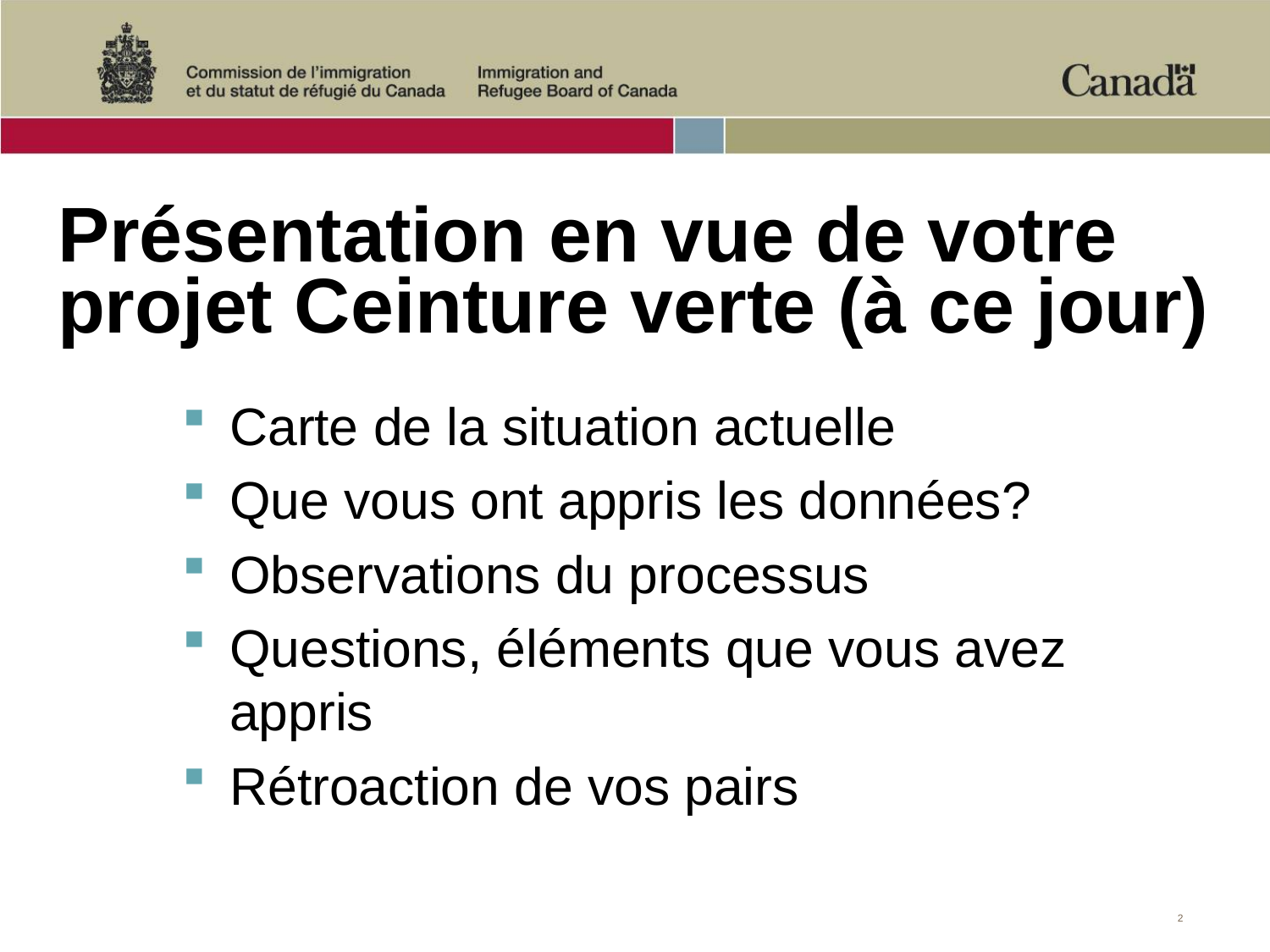

# Présentation en vue de votre projet Ceinture verte (à ce jour)
Carte de la situation actuelle
Que vous ont appris les données?
Observations du processus
Questions, éléments que vous avez appris
Rétroaction de vos pairs
2